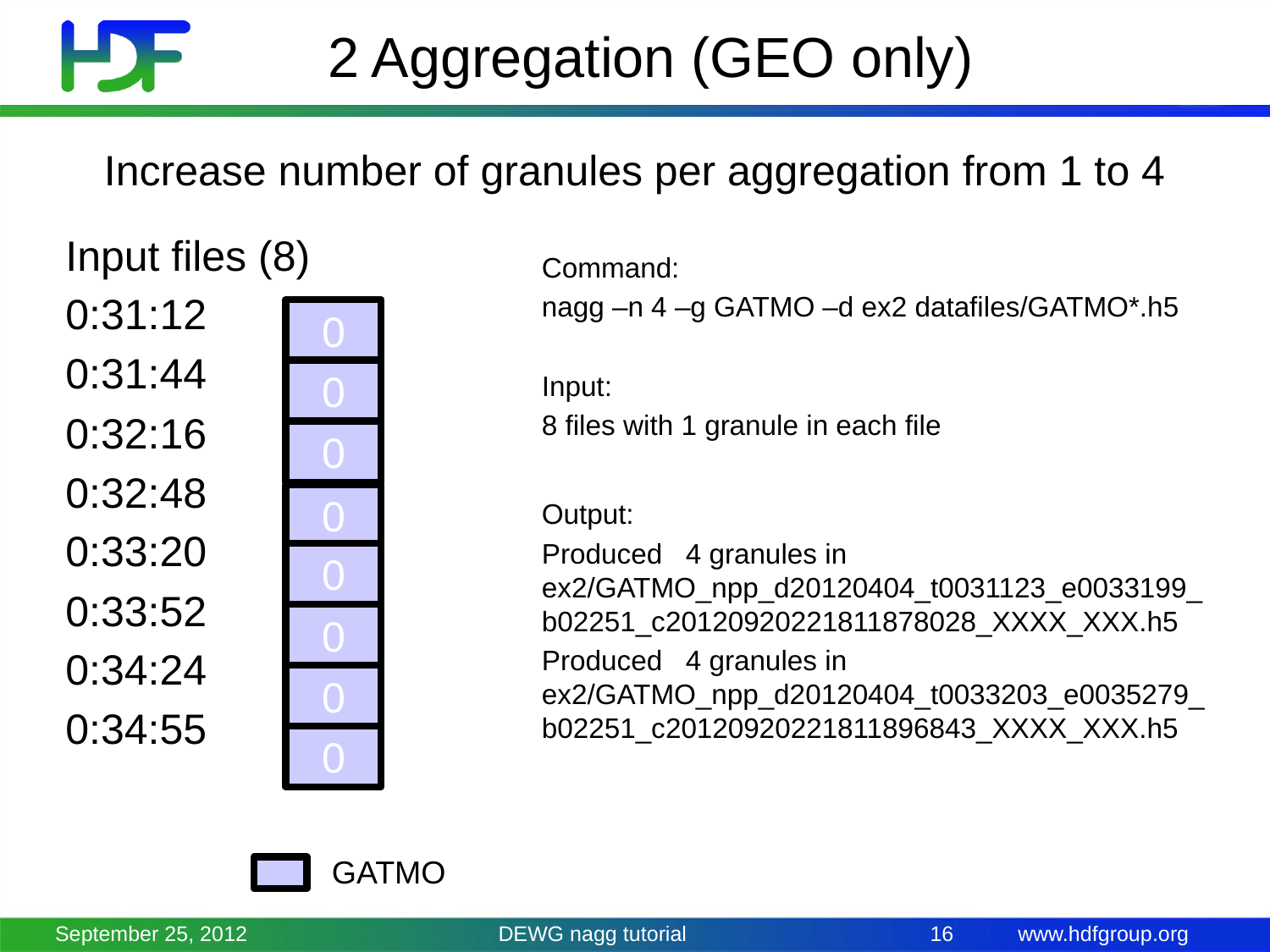

# 2 Aggregation (GEO only)
Increase number of granules per aggregation from 1 to 4
Input files (8)
0:31:12
0:31:44
0:32:16
0:32:48
0:33:20
0:33:52
0:34:24
0:34:55

Command:
nagg –n 4 –g GATMO –d ex2 datafiles/GATMO*.h5

Input:
8 files with 1 granule in each file

Output:
Produced   4 granules in ex2/GATMO_npp_d20120404_t0031123_e0033199_b02251_c20120920221811878028_XXXX_XXX.h5
Produced   4 granules in ex2/GATMO_npp_d20120404_t0033203_e0035279_b02251_c20120920221811896843_XXXX_XXX.h5
0
0
0
0
0
0
0
0
                        GATMO

September 25, 2012
DEWG nagg tutorial
16